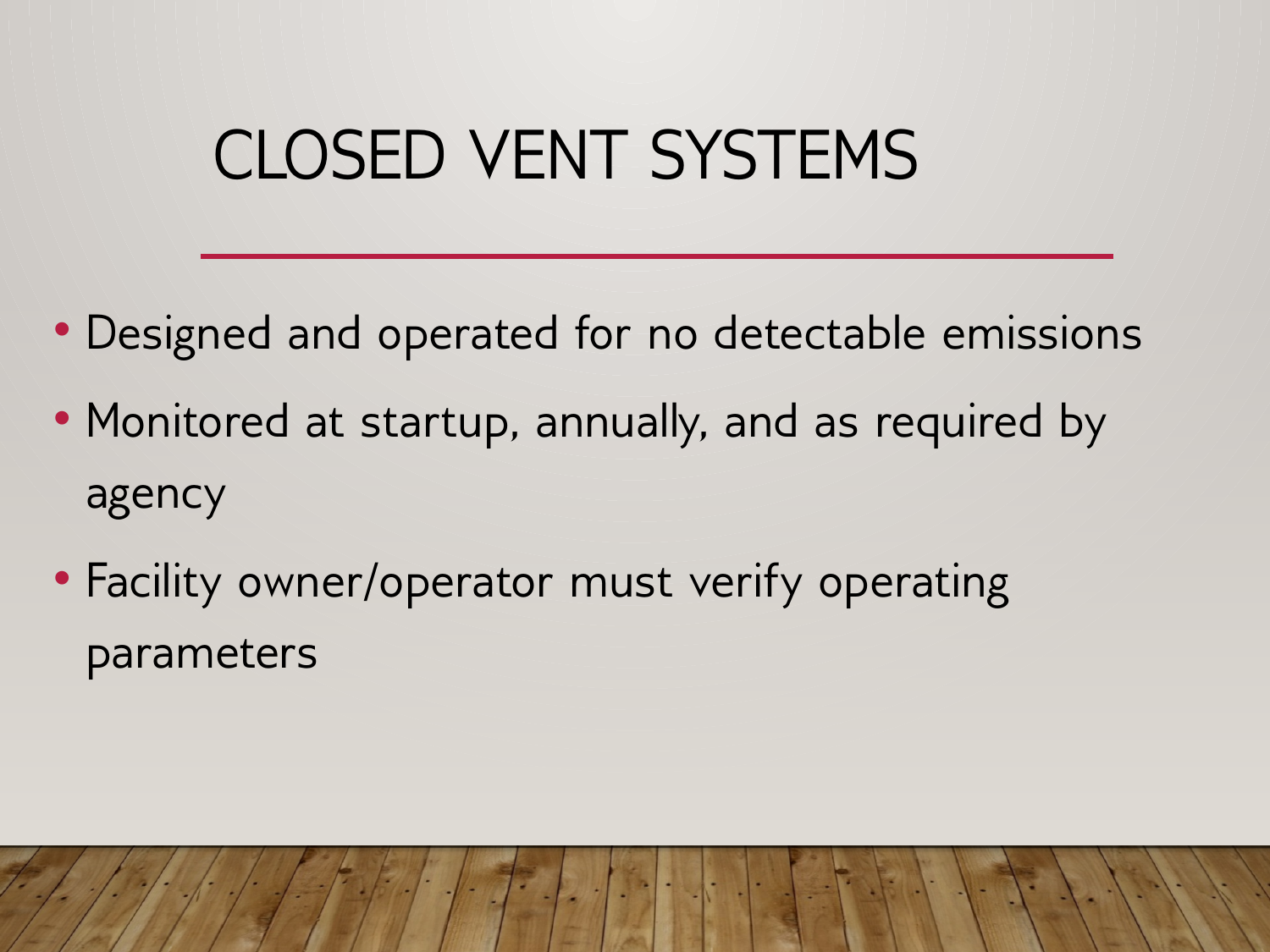

# Closed Vent Systems
Designed and operated for no detectable emissions
Monitored at startup, annually, and as required by agency
Facility owner/operator must verify operating parameters